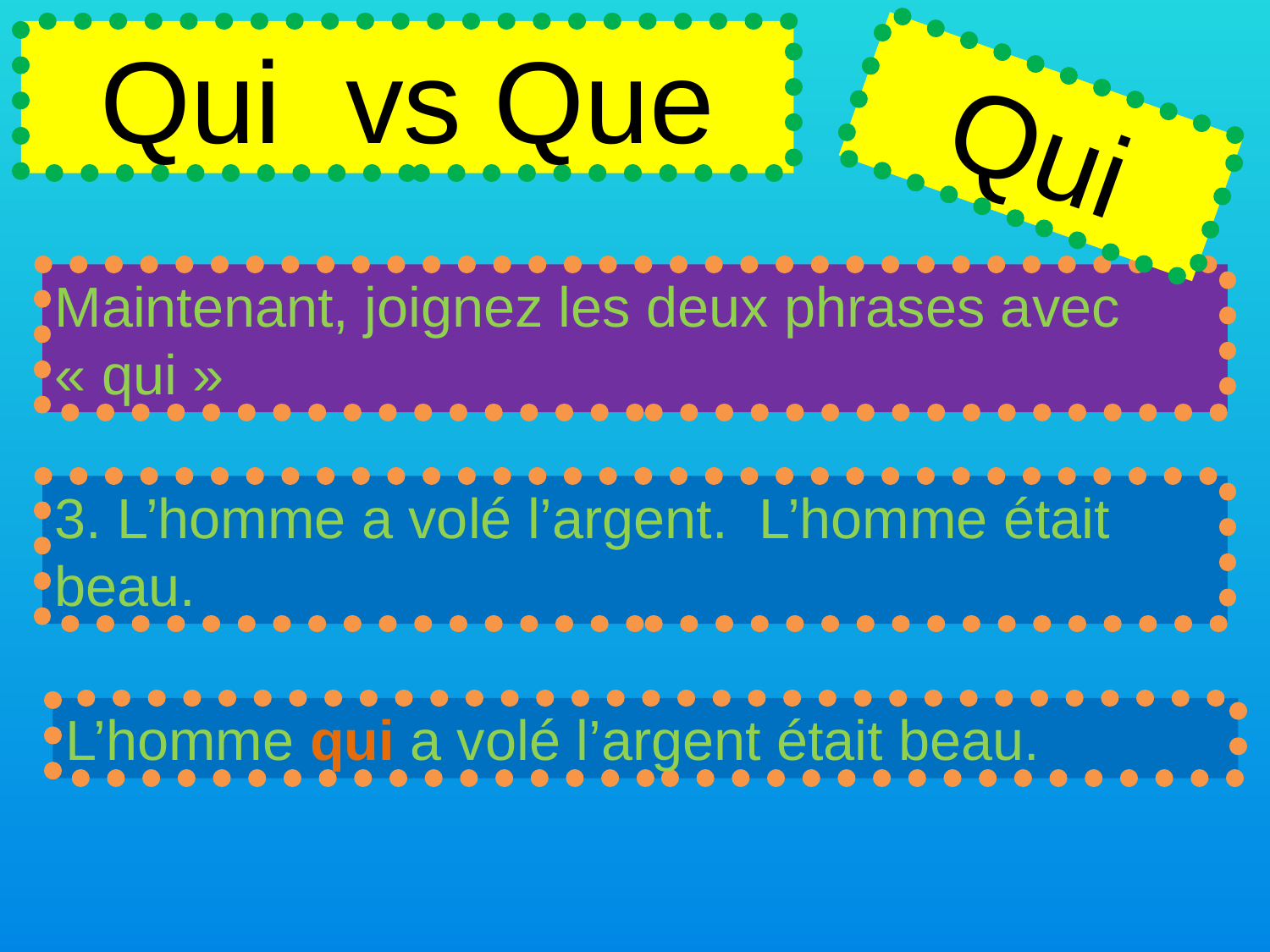

Qui  vs Que
Qui
Maintenant, joignez les deux phrases avec « qui »
3. L’homme a volé l’argent.  L’homme était beau.
L’homme qui a volé l’argent était beau.